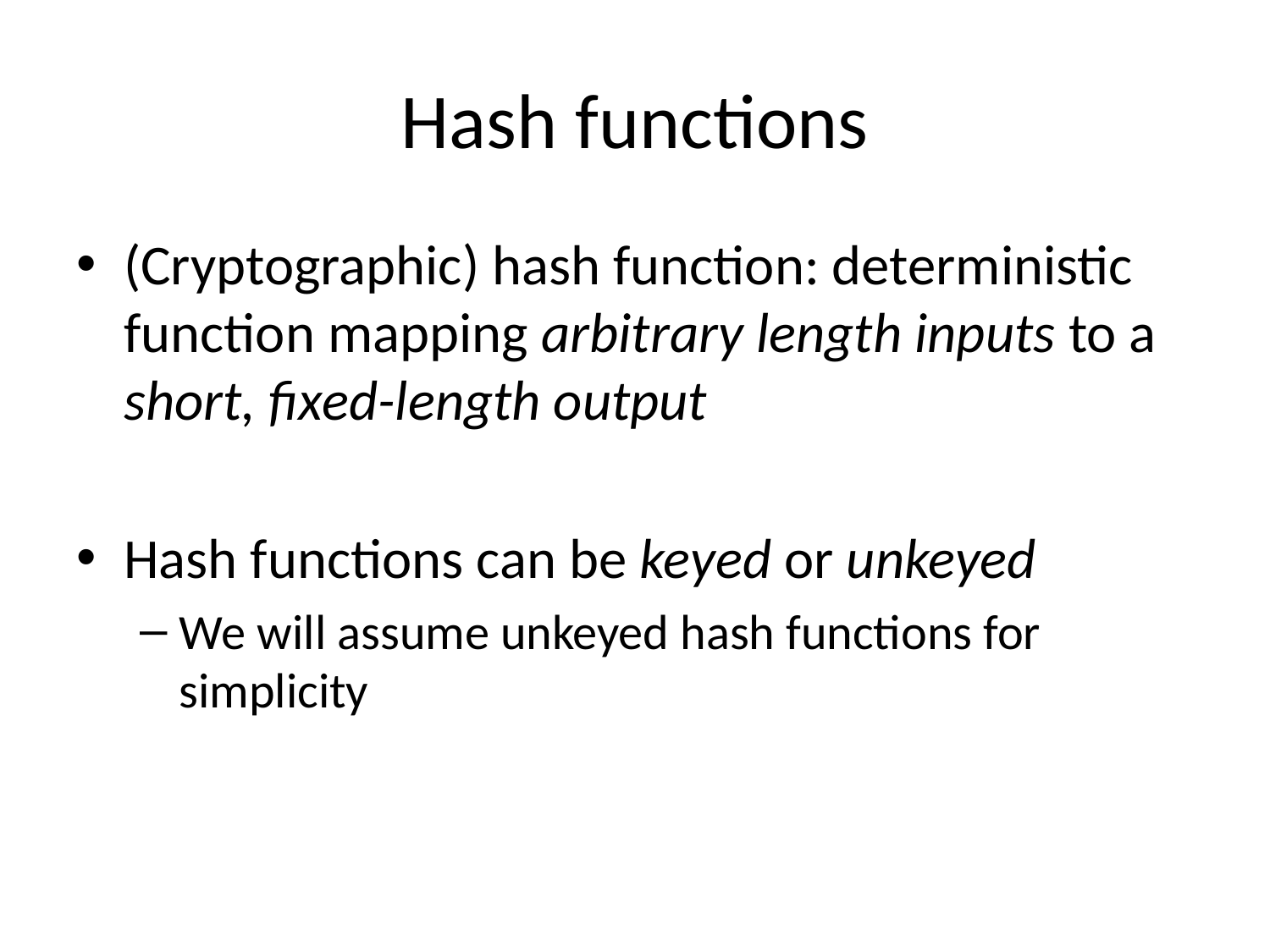

# Hash functions
(Cryptographic) hash function: deterministic function mapping arbitrary length inputs to a short, fixed-length output

Hash functions can be keyed or unkeyed
We will assume unkeyed hash functions for simplicity